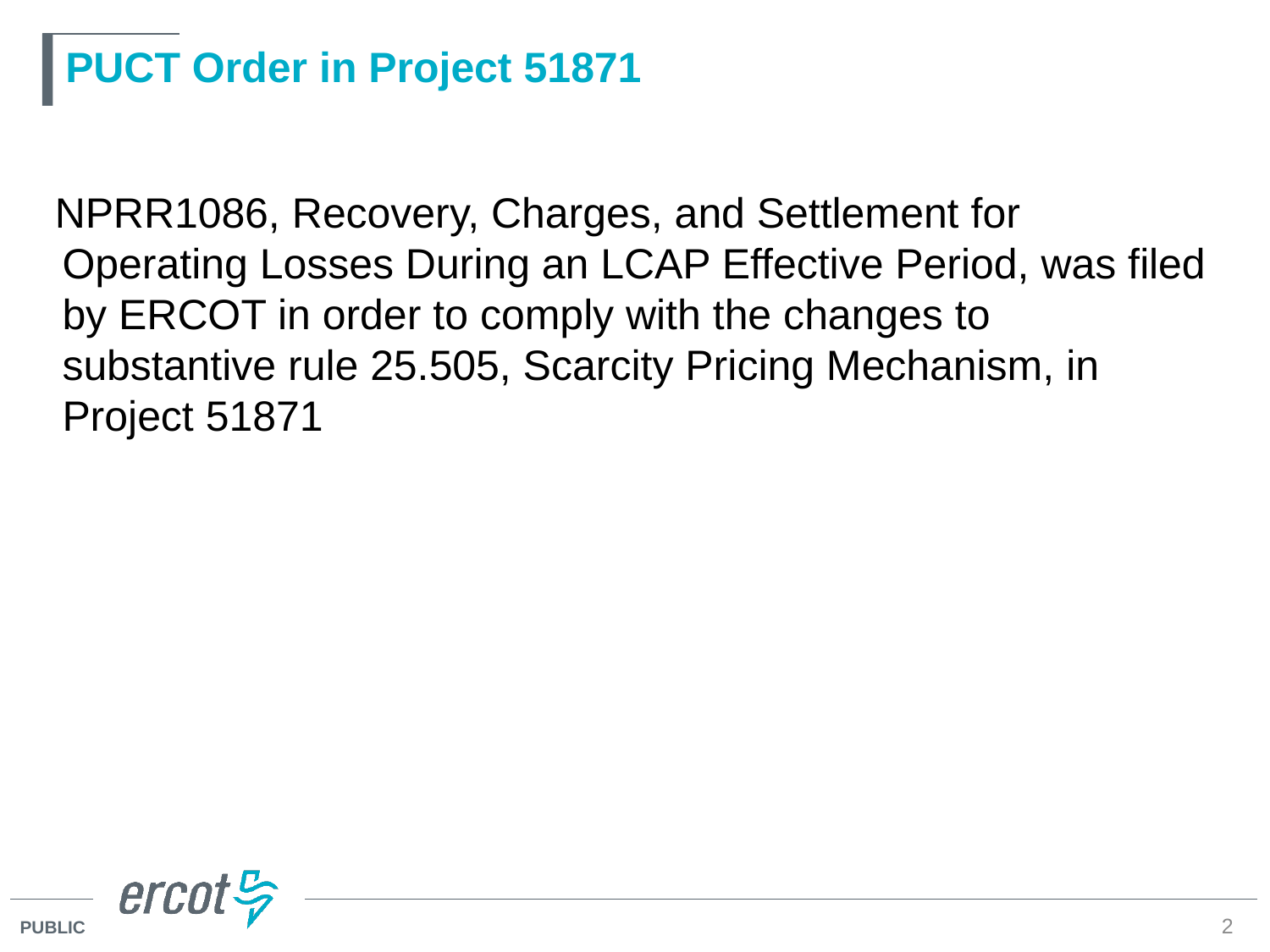

# PUCT Order in Project 51871
NPRR1086, Recovery, Charges, and Settlement for Operating Losses During an LCAP Effective Period, was filed by ERCOT in order to comply with the changes to substantive rule 25.505, Scarcity Pricing Mechanism, in Project 51871
2